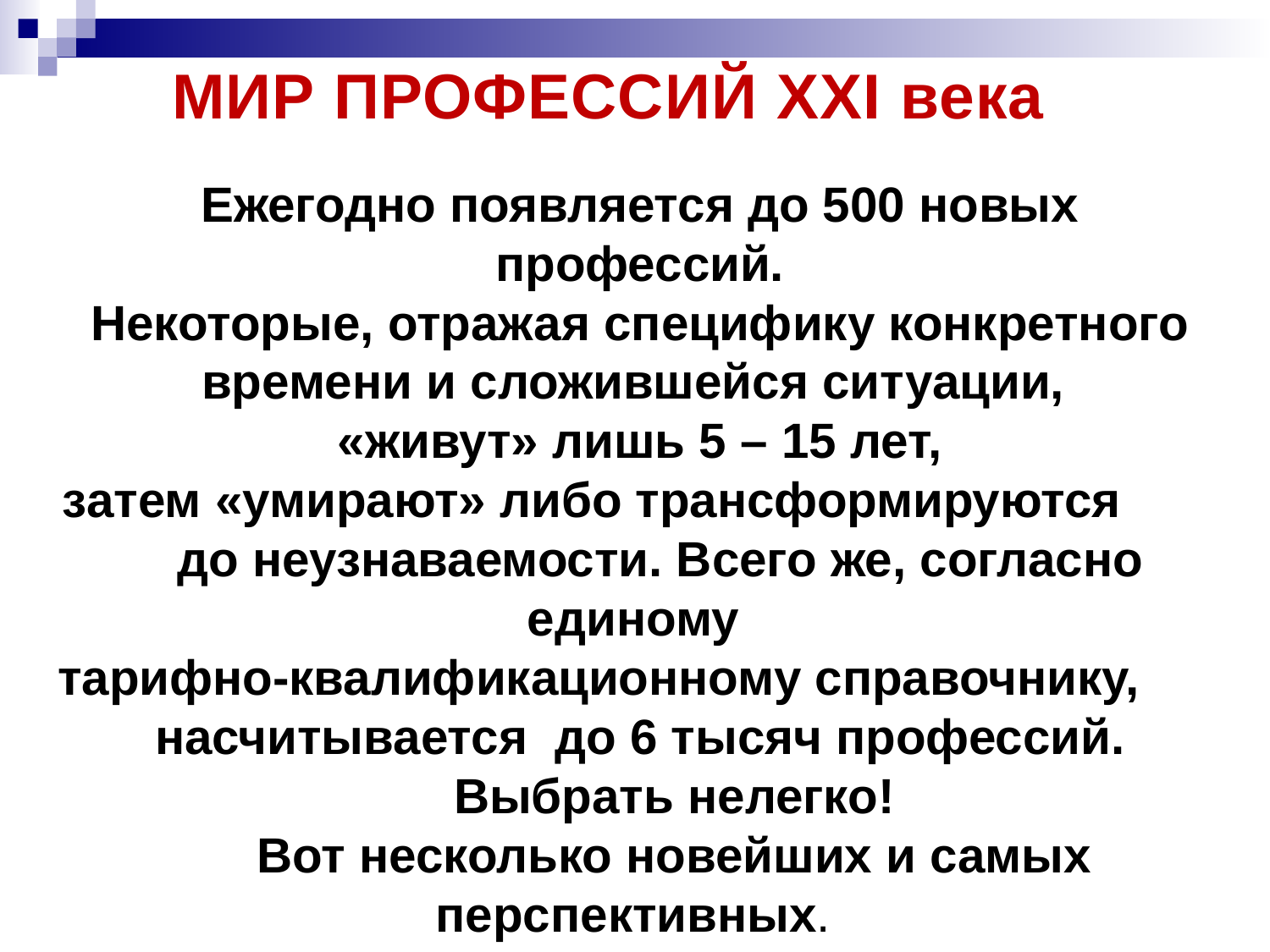

МИР ПРОФЕССИЙ XXI века
Ежегодно появляется до 500 новых профессий.
Некоторые, отражая специфику конкретного времени и сложившейся ситуации,
«живут» лишь 5 – 15 лет,
затем «умирают» либо трансформируются           до неузнаваемости. Всего же, согласно единому
тарифно-квалификационному справочнику,       насчитывается  до 6 тысяч профессий.
     Выбрать нелегко!
     Вот несколько новейших и самых перспективных.